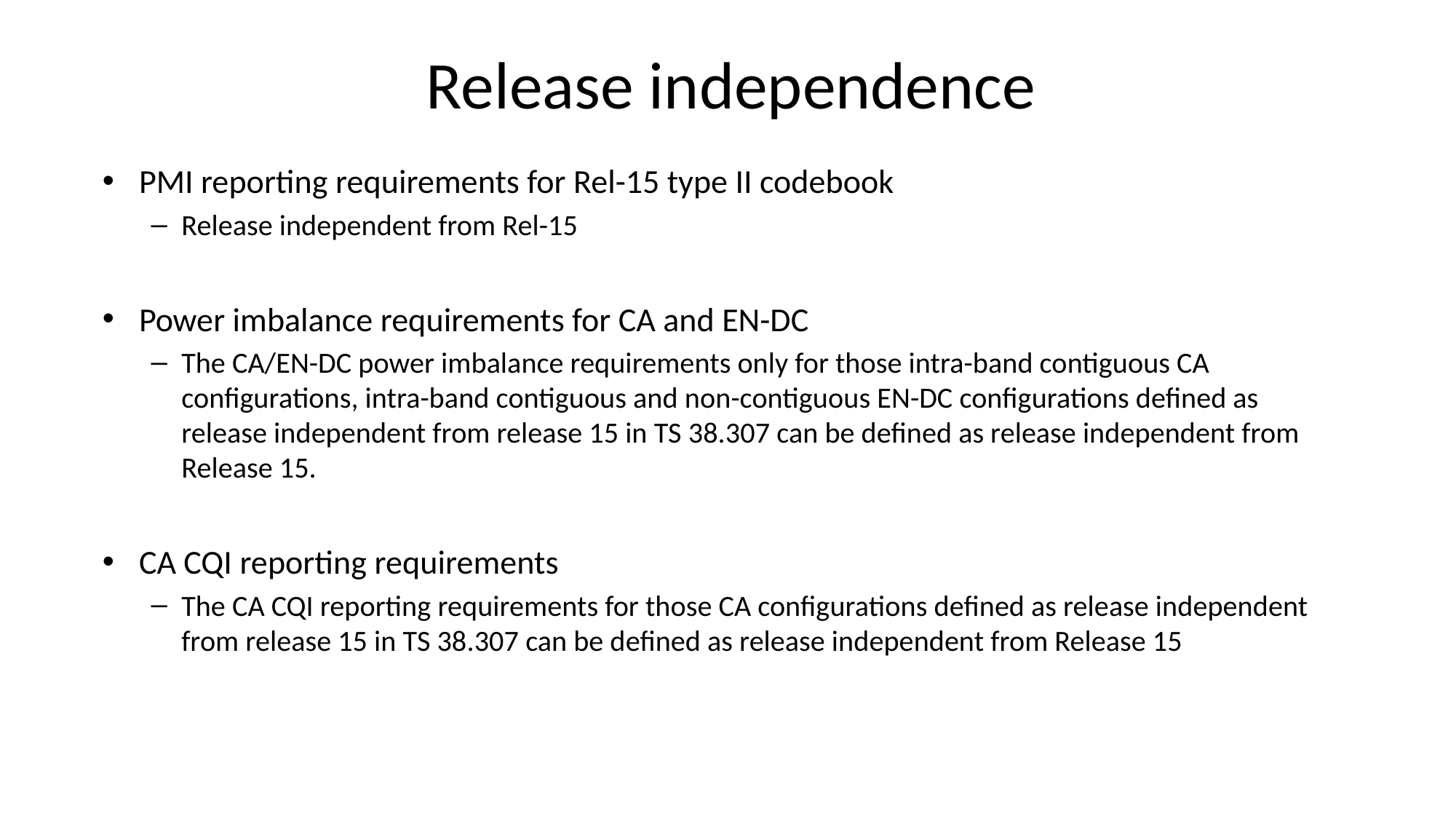

# Release independence
PMI reporting requirements for Rel-15 type II codebook
Release independent from Rel-15

Power imbalance requirements for CA and EN-DC
The CA/EN-DC power imbalance requirements only for those intra-band contiguous CA configurations, intra-band contiguous and non-contiguous EN-DC configurations defined as release independent from release 15 in TS 38.307 can be defined as release independent from Release 15.

CA CQI reporting requirements
The CA CQI reporting requirements for those CA configurations defined as release independent from release 15 in TS 38.307 can be defined as release independent from Release 15